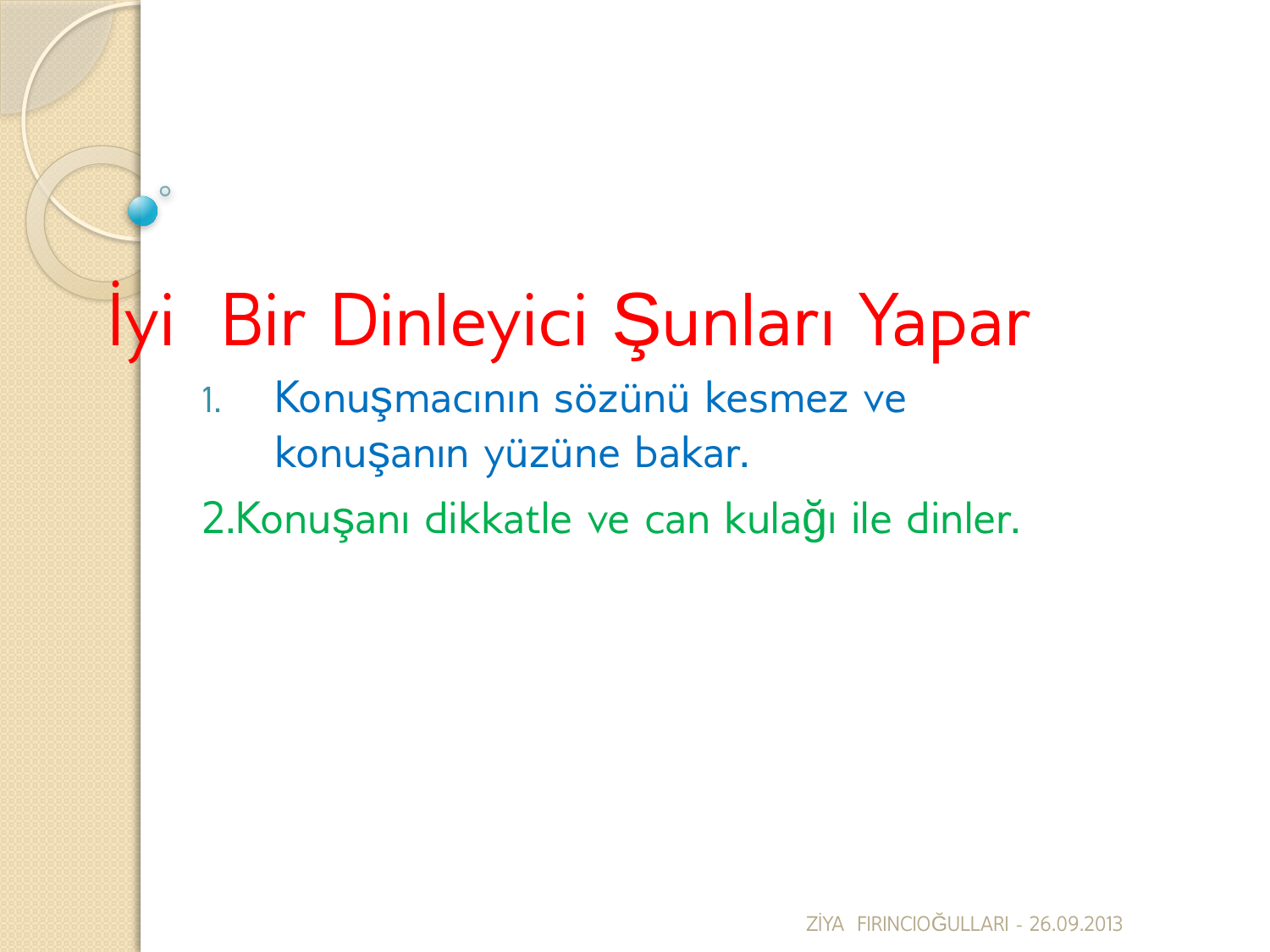

# İyi  Bir Dinleyici Şunları Yapar
Konuşmacının sözünü kesmez ve  konuşanın yüzüne bakar.
2.Konuşanı dikkatle ve can kulağı ile dinler.
ZİYA  FIRINCIOĞULLARI - 26.09.2013